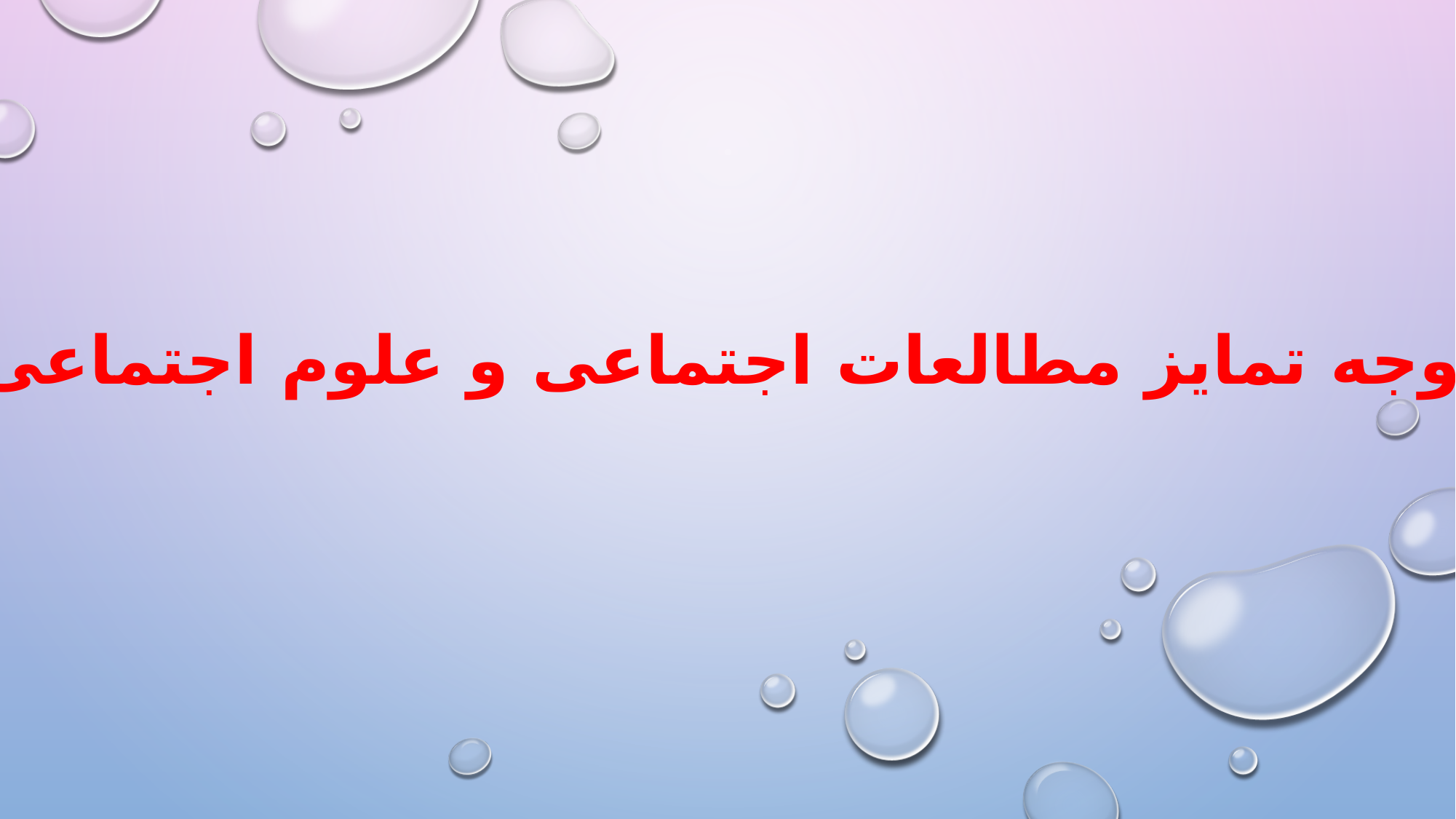

وجه تمايز مطالعات اجتماعی و علوم اجتماعی